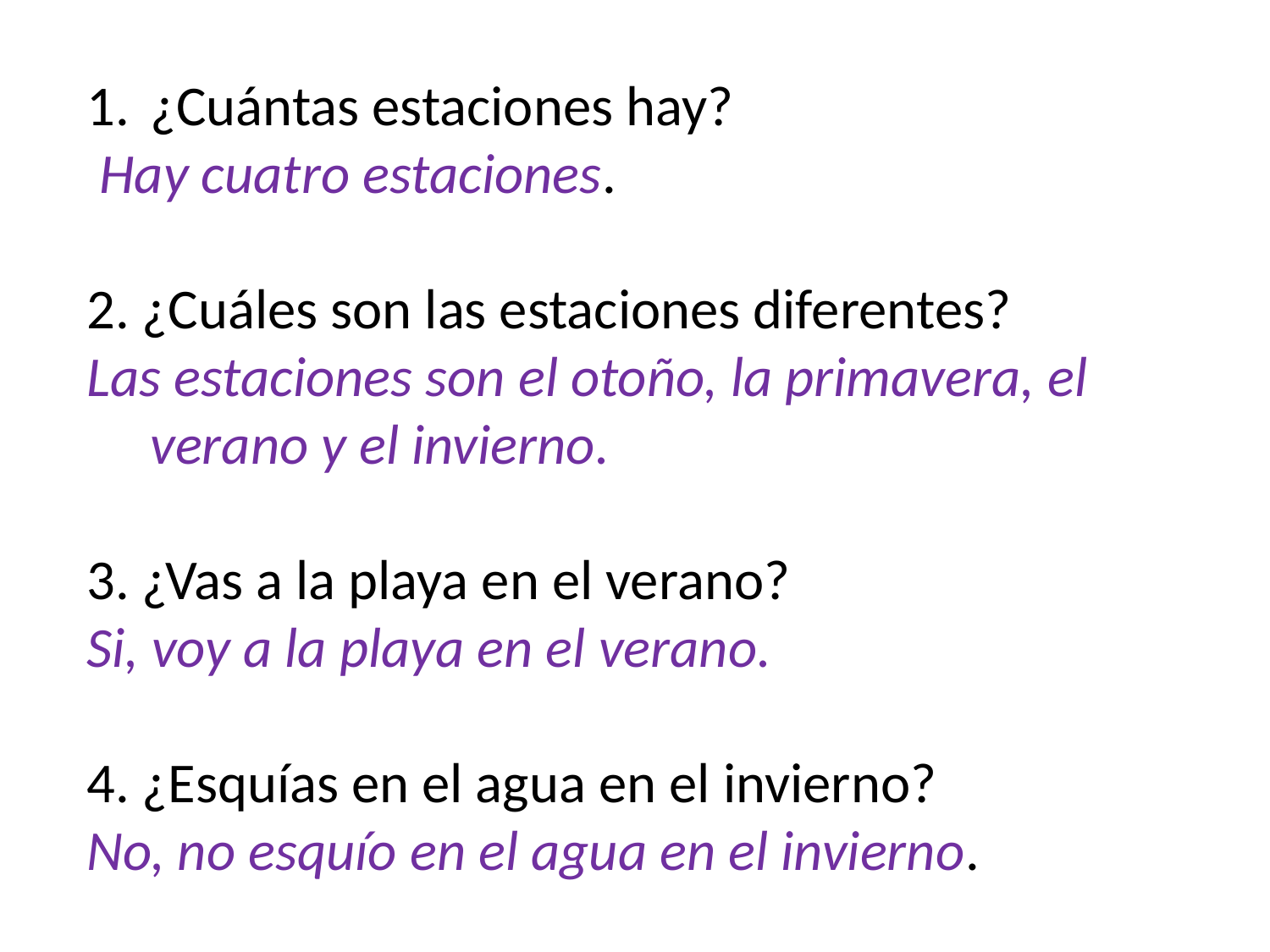

¿Cuántas estaciones hay?
 Hay cuatro estaciones.

2. ¿Cuáles son las estaciones diferentes?
Las estaciones son el otoño, la primavera, el verano y el invierno.

3. ¿Vas a la playa en el verano?
Si, voy a la playa en el verano.

4. ¿Esquías en el agua en el invierno?
No, no esquío en el agua en el invierno.